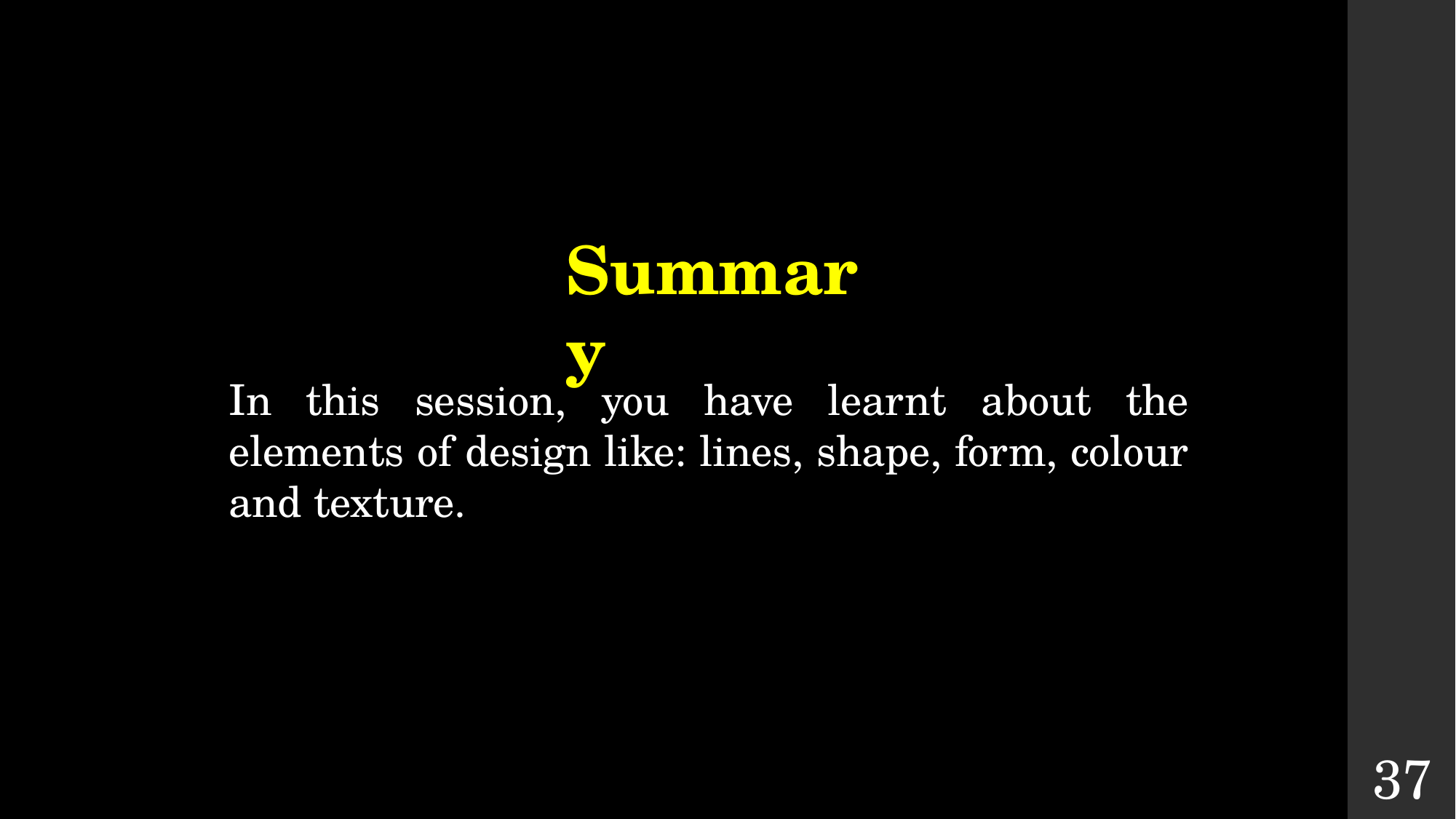

Summary
In   this   session,   you   have   learnt   about   the elements of design like: lines, shape, form, colour and texture.
37